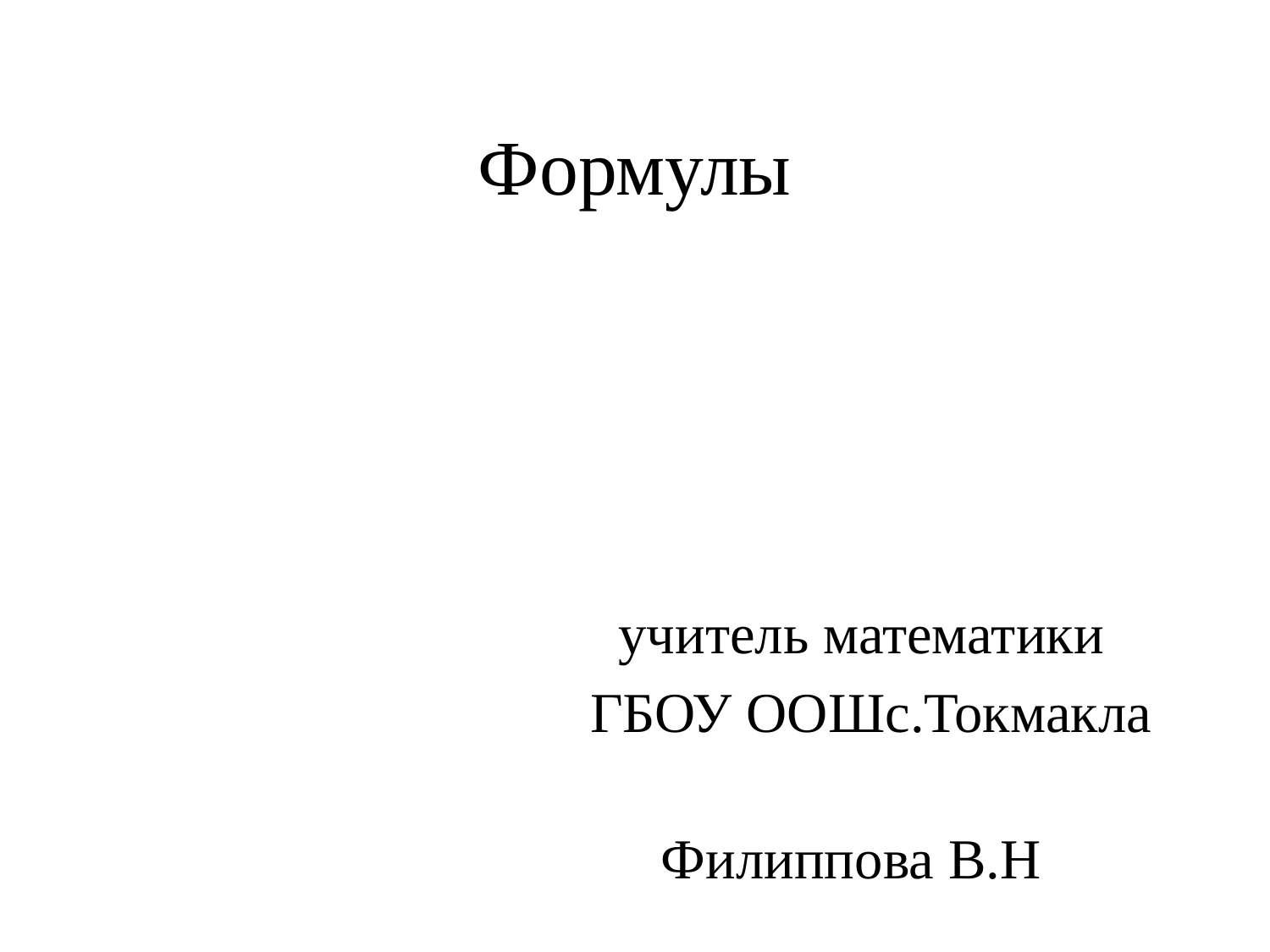

# Формулы

                                    учитель математики
                                  ГБОУ ООШс.Токмакла
                                       Филиппова В.Н